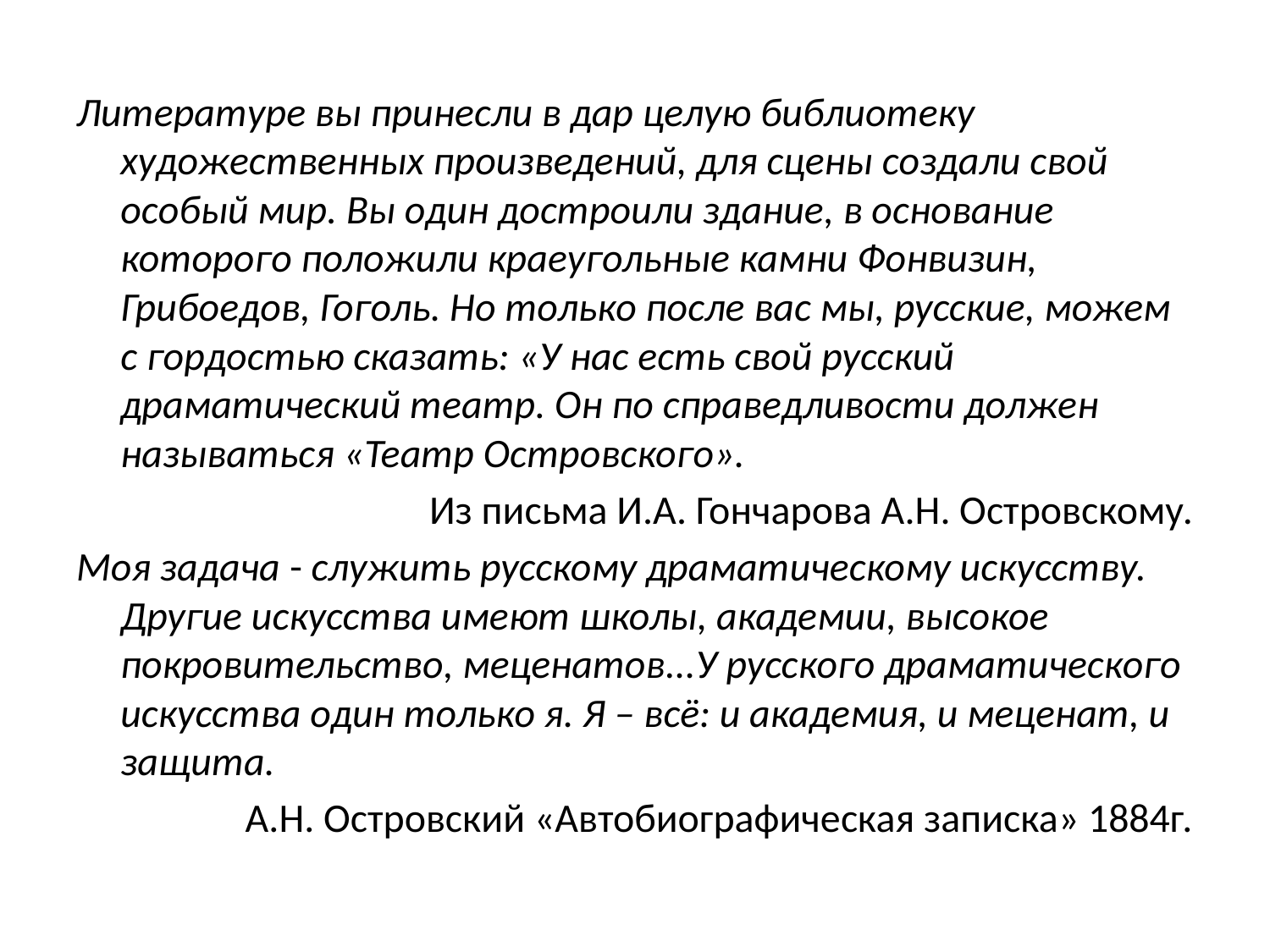

#
Литературе вы принесли в дар целую библиотеку художественных произведений, для сцены создали свой особый мир. Вы один достроили здание, в основание которого положили краеугольные камни Фонвизин, Грибоедов, Гоголь. Но только после вас мы, русские, можем с гордостью сказать: «У нас есть свой русский драматический театр. Он по справедливости должен называться «Театр Островского».
Из письма И.А. Гончарова А.Н. Островскому.
Моя задача - служить русскому драматическому искусству. Другие искусства имеют школы, академии, высокое покровительство, меценатов...У русского драматического искусства один только я. Я – всё: и академия, и меценат, и защита.
А.Н. Островский «Автобиографическая записка» 1884г.